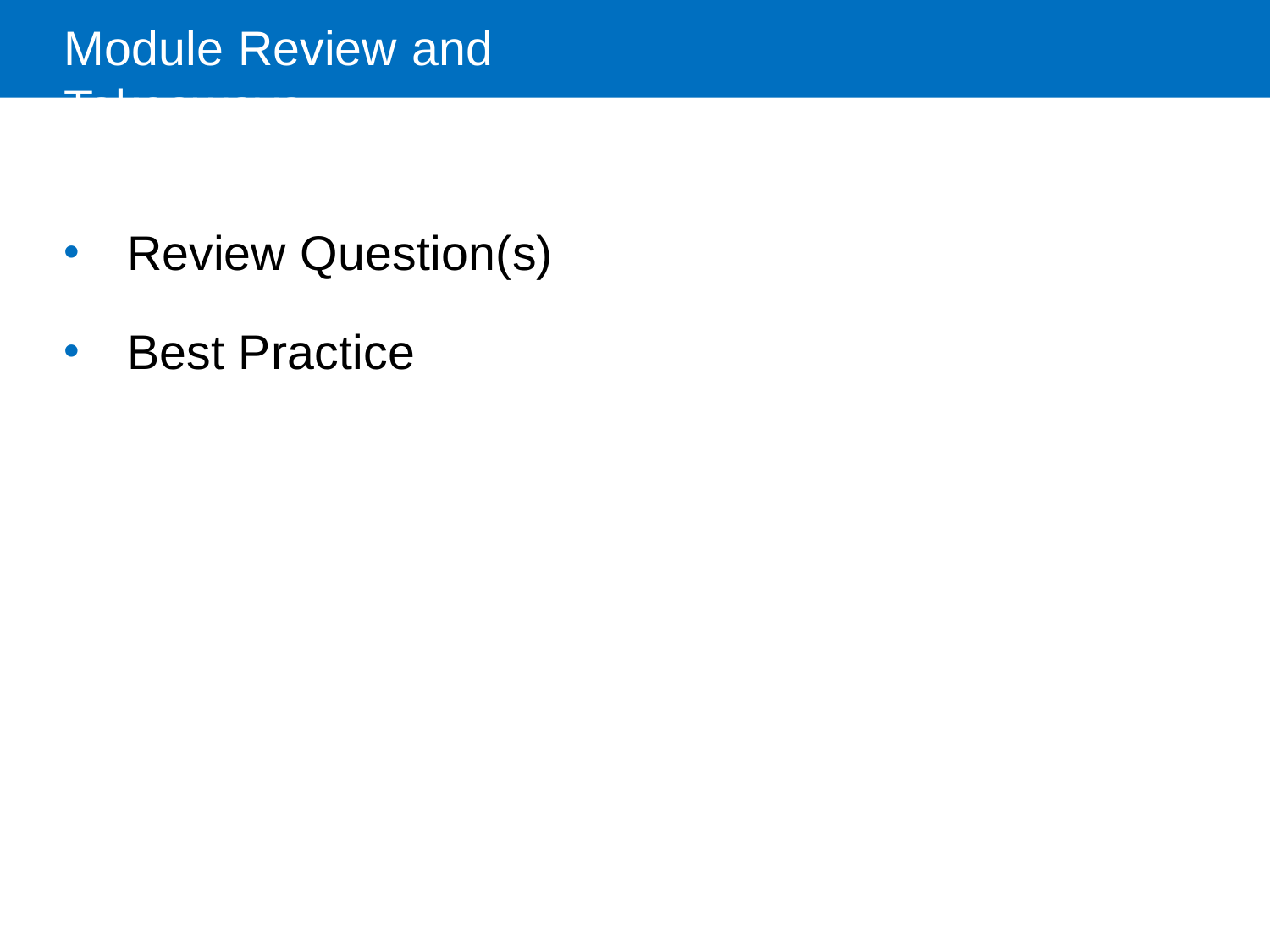

Module Review and Takeaways

Review Question(s)
Best Practice